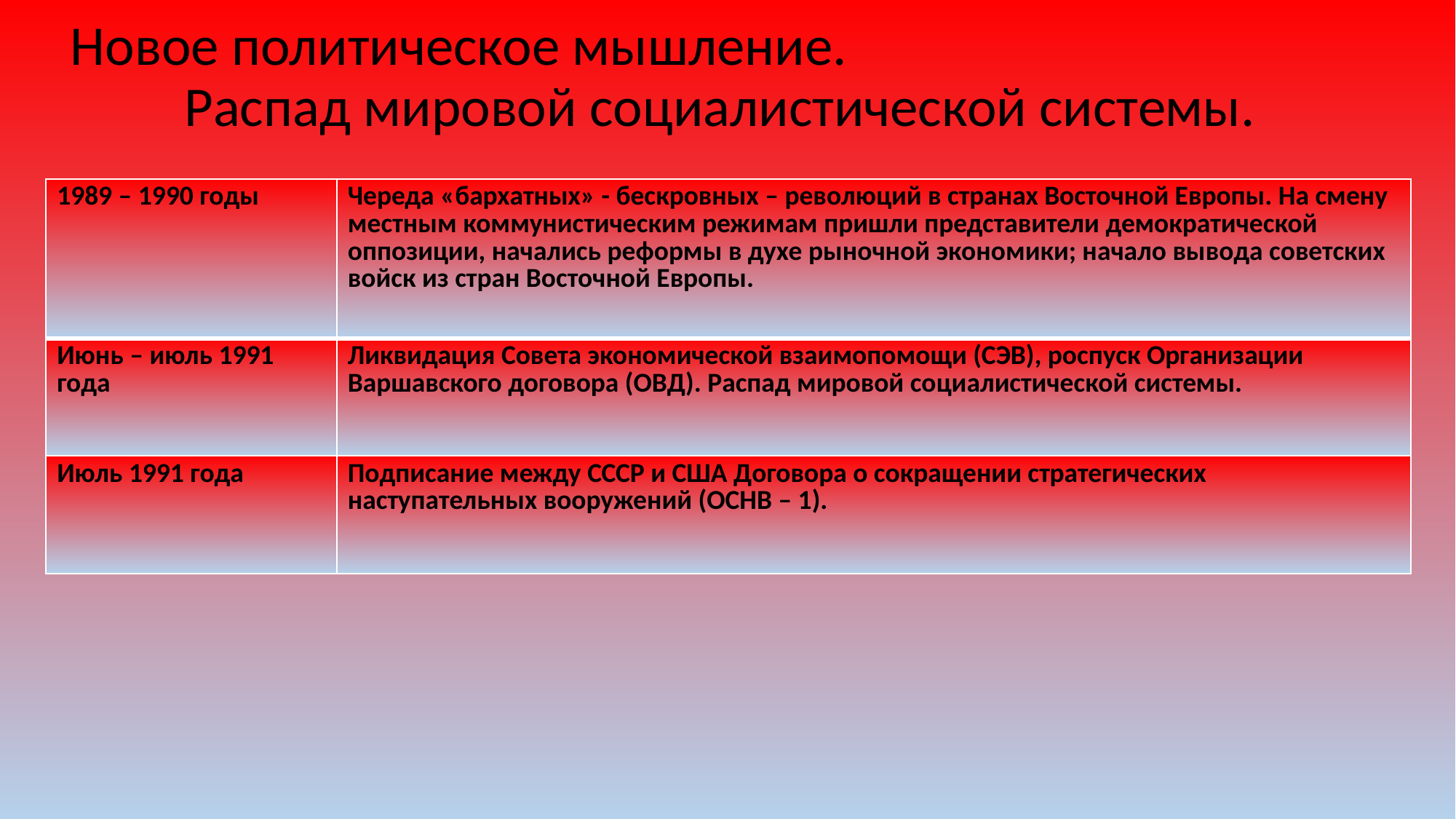

# Новое политическое мышление.                                           Распад мировой социалистической системы.
| 1989 – 1990 годы | Череда «бархатных» - бескровных – революций в странах Восточной Европы. На смену местным коммунистическим режимам пришли представители демократической оппозиции, начались реформы в духе рыночной экономики; начало вывода советских войск из стран Восточной Европы. |
| --- | --- |
| Июнь – июль 1991 года | Ликвидация Совета экономической взаимопомощи (СЭВ), роспуск Организации Варшавского договора (ОВД). Распад мировой социалистической системы. |
| Июль 1991 года | Подписание между СССР и США Договора о сокращении стратегических наступательных вооружений (ОСНВ – 1). |